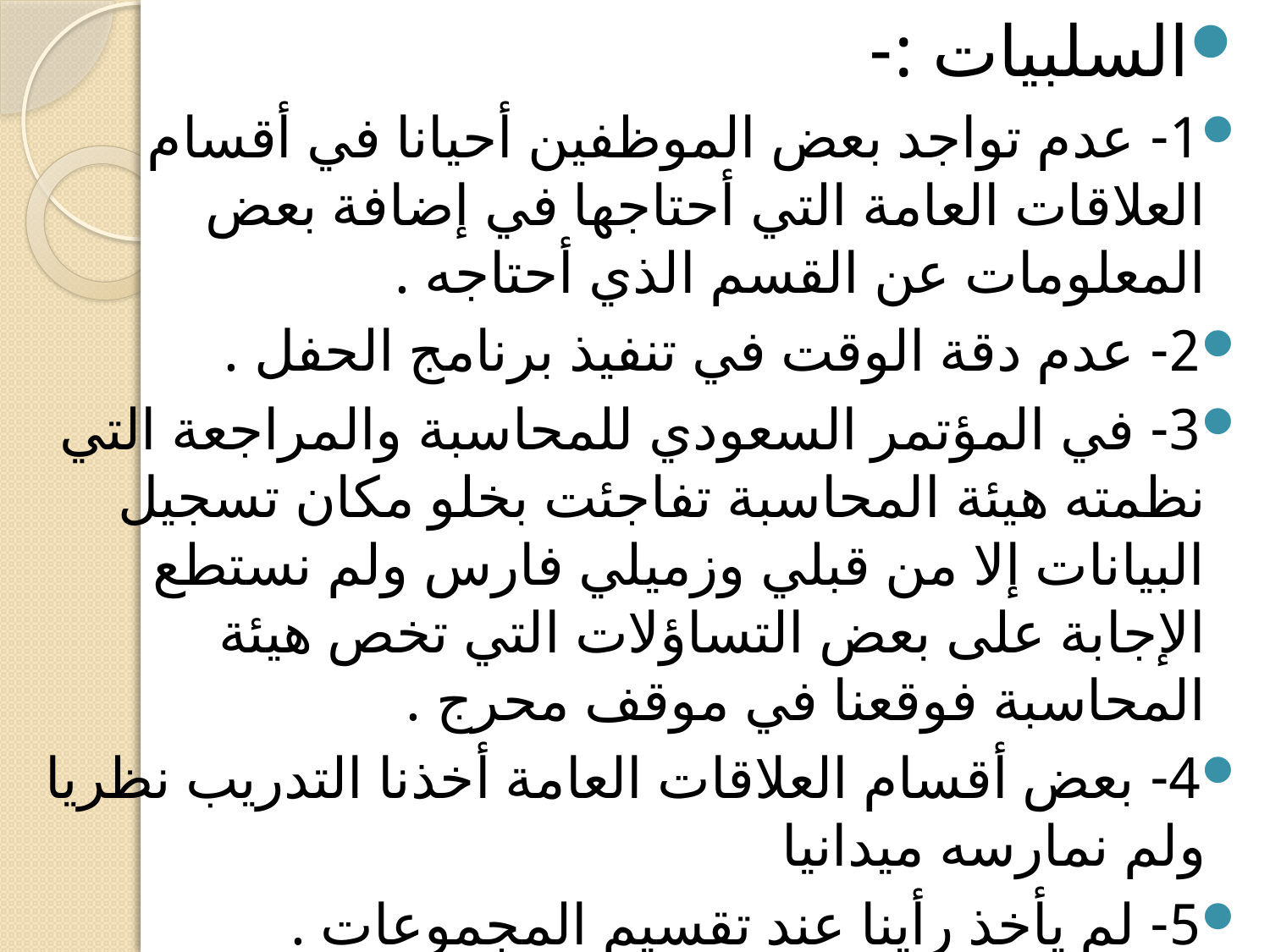

السلبيات :-
1- عدم تواجد بعض الموظفين أحيانا في أقسام العلاقات العامة التي أحتاجها في إضافة بعض المعلومات عن القسم الذي أحتاجه .
2- عدم دقة الوقت في تنفيذ برنامج الحفل .
3- في المؤتمر السعودي للمحاسبة والمراجعة التي نظمته هيئة المحاسبة تفاجئت بخلو مكان تسجيل البيانات إلا من قبلي وزميلي فارس ولم نستطع الإجابة على بعض التساؤلات التي تخص هيئة المحاسبة فوقعنا في موقف محرج .
4- بعض أقسام العلاقات العامة أخذنا التدريب نظريا ولم نمارسه ميدانيا
5- لم يأخذ رأينا عند تقسيم المجموعات .